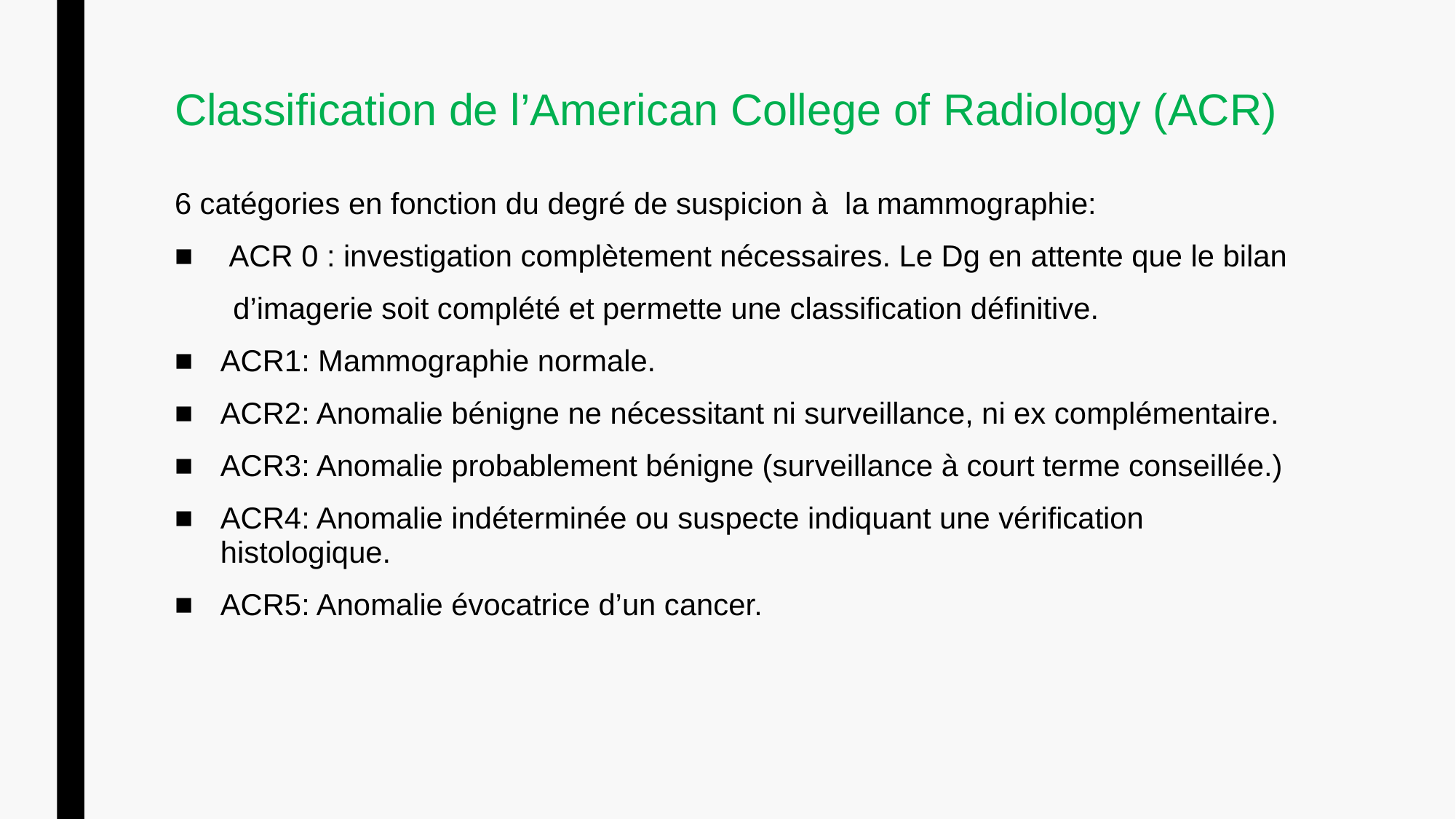

# Classification de l’American College of Radiology (ACR)
6 catégories en fonction du degré de suspicion à  la mammographie:
 ACR 0 : investigation complètement nécessaires. Le Dg en attente que le bilan
       d’imagerie soit complété et permette une classification définitive.
ACR1: Mammographie normale.
ACR2: Anomalie bénigne ne nécessitant ni surveillance, ni ex complémentaire.
ACR3: Anomalie probablement bénigne (surveillance à court terme conseillée.)
ACR4: Anomalie indéterminée ou suspecte indiquant une vérification histologique.
ACR5: Anomalie évocatrice d’un cancer.